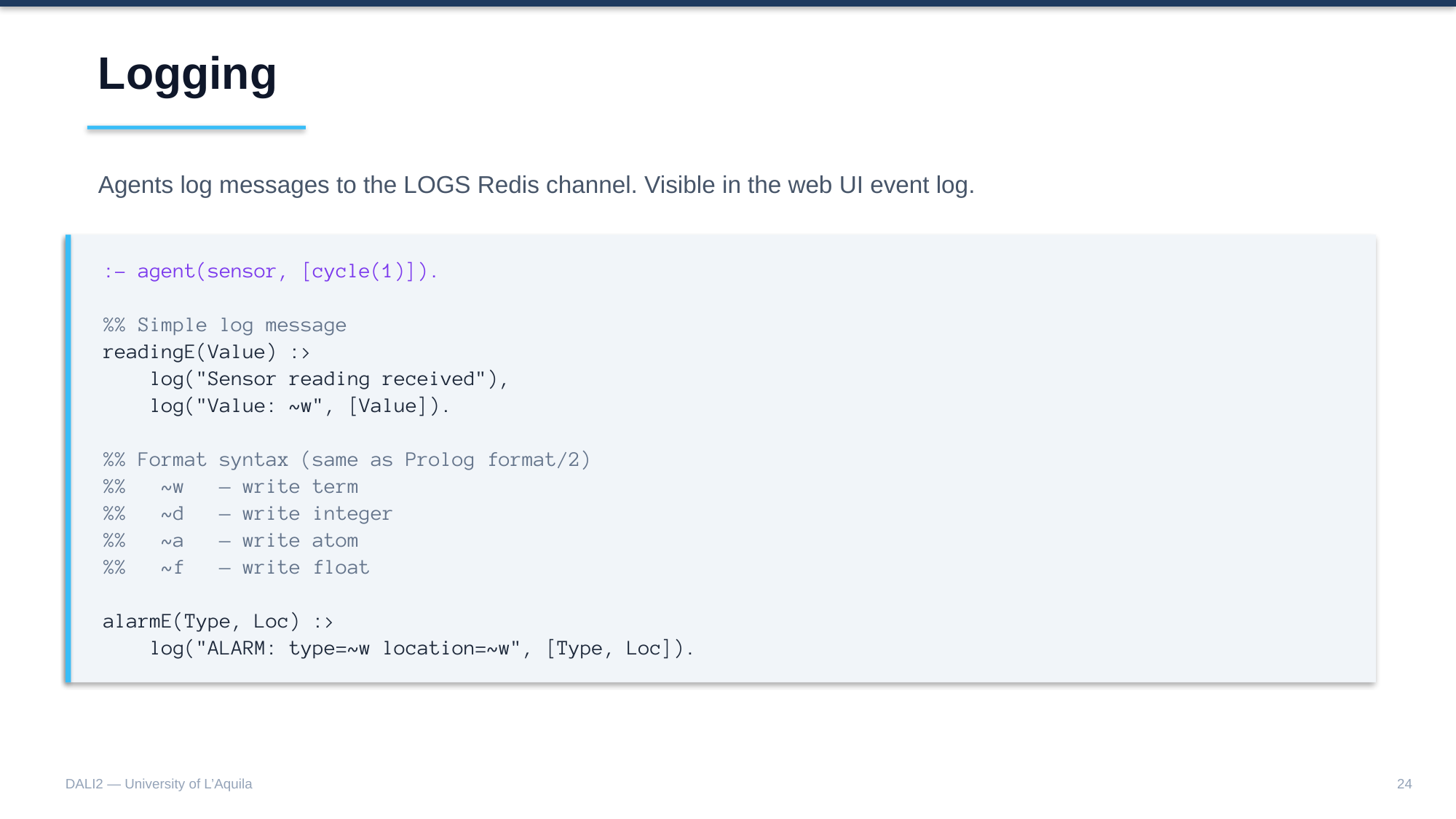

Logging

Agents log messages to the LOGS Redis channel. Visible in the web UI event log.

:- agent(sensor, [cycle(1)]).

%% Simple log message
readingE(Value) :>
    log("Sensor reading received"),
    log("Value: ~w", [Value]).

%% Format syntax (same as Prolog format/2)
%%   ~w   — write term
%%   ~d   — write integer
%%   ~a   — write atom
%%   ~f   — write float

alarmE(Type, Loc) :>
    log("ALARM: type=~w location=~w", [Type, Loc]).
DALI2 — University of L’Aquila
24